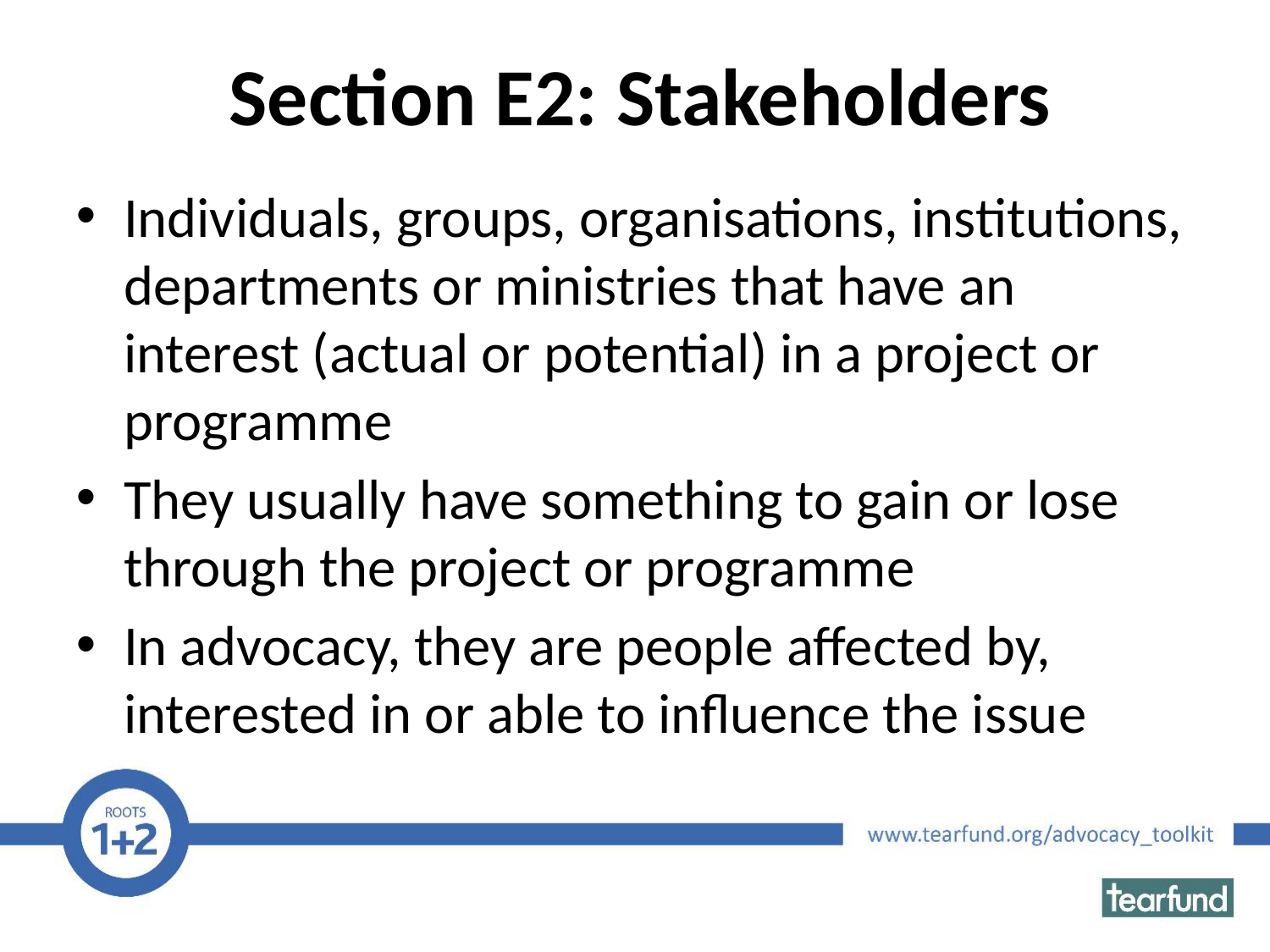

# Section E2: Stakeholders
Individuals, groups, organisations, institutions, departments or ministries that have an interest (actual or potential) in a project or programme
They usually have something to gain or lose through the project or programme
In advocacy, they are people affected by, interested in or able to influence the issue